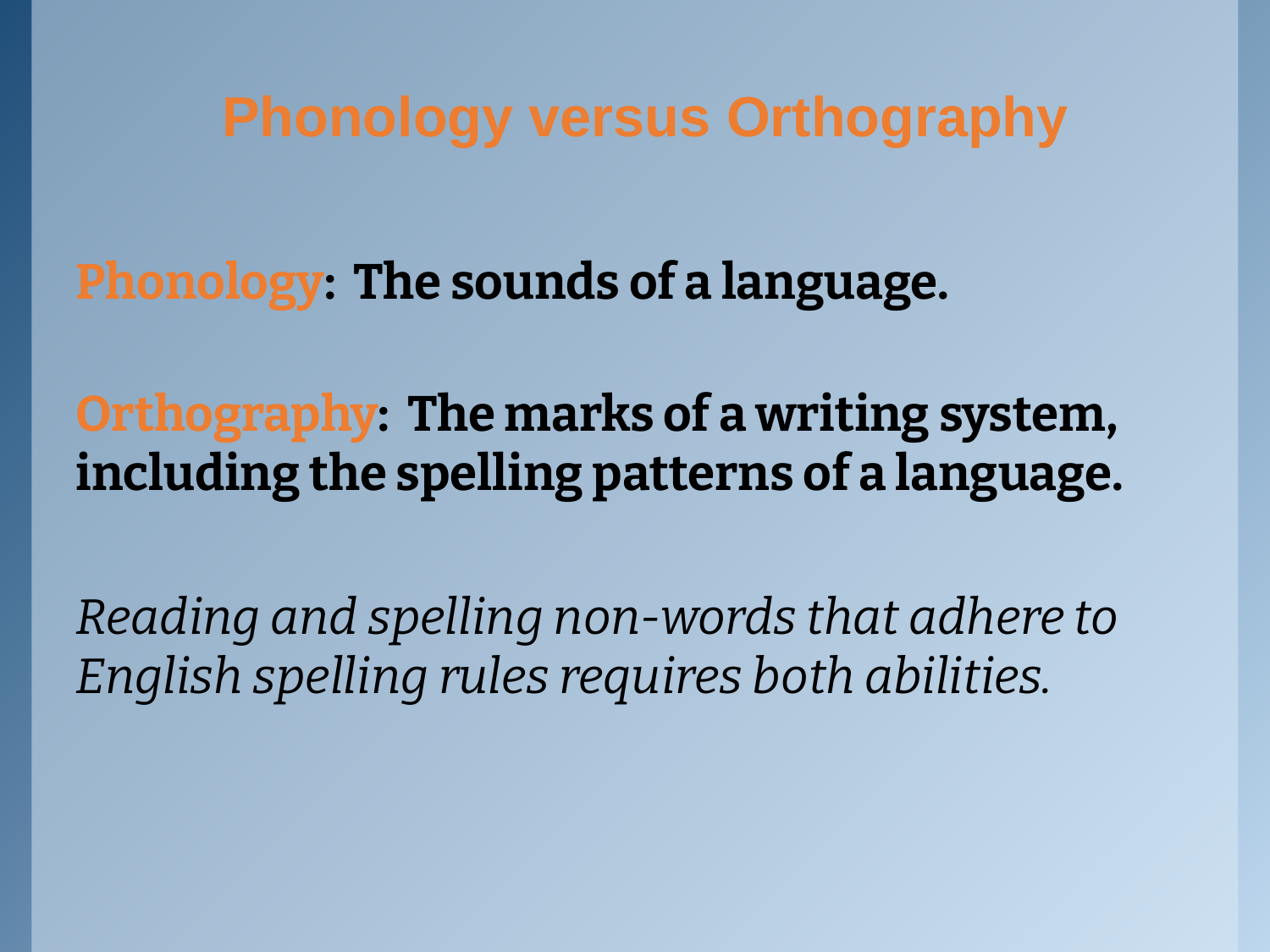

Phonology versus Orthography
Phonology:  The sounds of a language.

Orthography:  The marks of a writing system, including the spelling patterns of a language.

Reading and spelling non-words that adhere to English spelling rules requires both abilities.